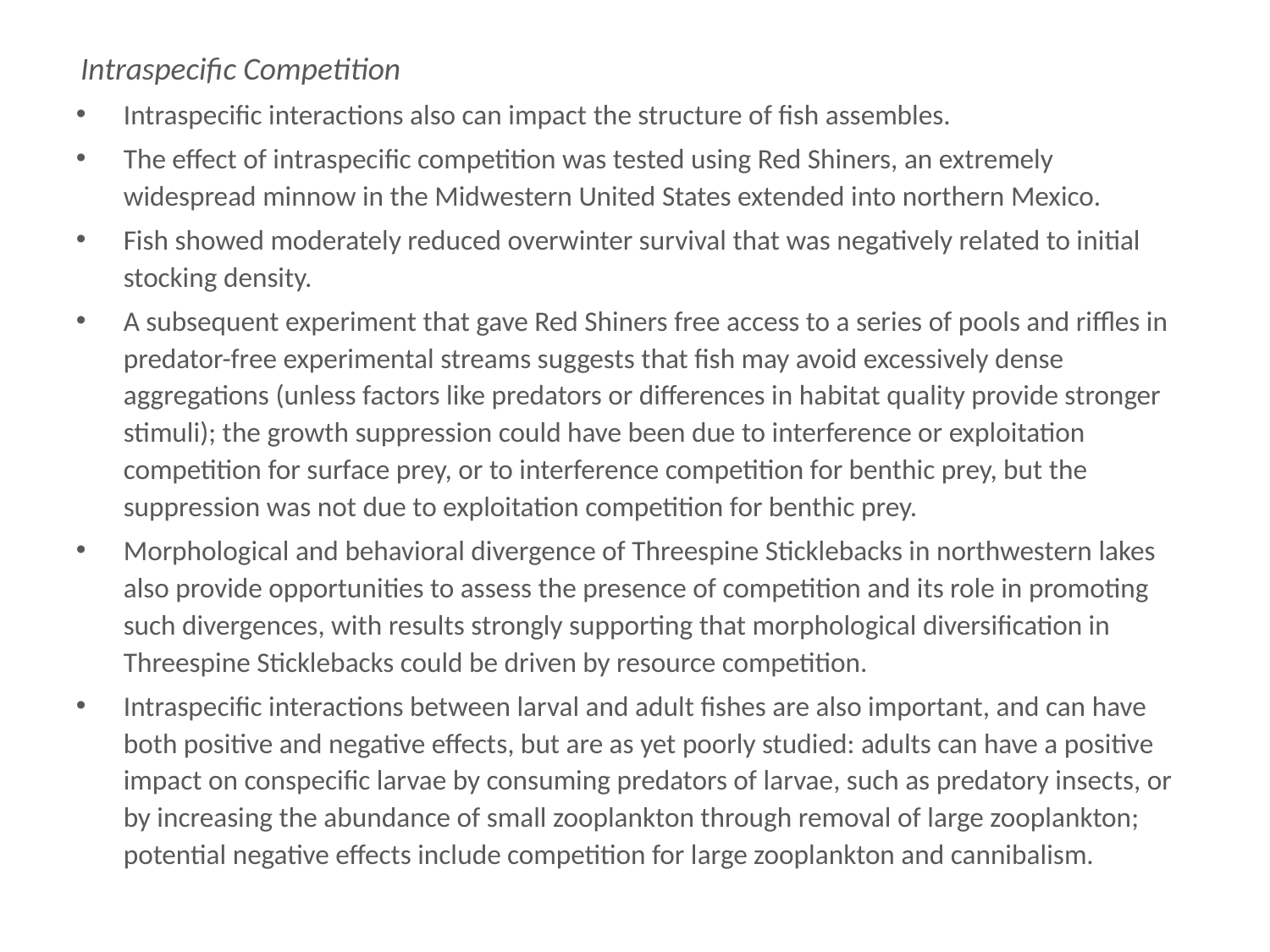

# Intraspecific Competition
Intraspecific Competition
Intraspecific interactions also can impact the structure of fish assembles.
The effect of intraspecific competition was tested using Red Shiners, an extremely widespread minnow in the Midwestern United States extended into northern Mexico.
Fish showed moderately reduced overwinter survival that was negatively related to initial stocking density.
A subsequent experiment that gave Red Shiners free access to a series of pools and riffles in predator-free experimental streams suggests that fish may avoid excessively dense aggregations (unless factors like predators or differences in habitat quality provide stronger stimuli); the growth suppression could have been due to interference or exploitation competition for surface prey, or to interference competition for benthic prey, but the suppression was not due to exploitation competition for benthic prey.
Morphological and behavioral divergence of Threespine Sticklebacks in northwestern lakes also provide opportunities to assess the presence of competition and its role in promoting such divergences, with results strongly supporting that morphological diversification in Threespine Sticklebacks could be driven by resource competition.
Intraspecific interactions between larval and adult fishes are also important, and can have both positive and negative effects, but are as yet poorly studied: adults can have a positive impact on conspecific larvae by consuming predators of larvae, such as predatory insects, or by increasing the abundance of small zooplankton through removal of large zooplankton; potential negative effects include competition for large zooplankton and cannibalism.